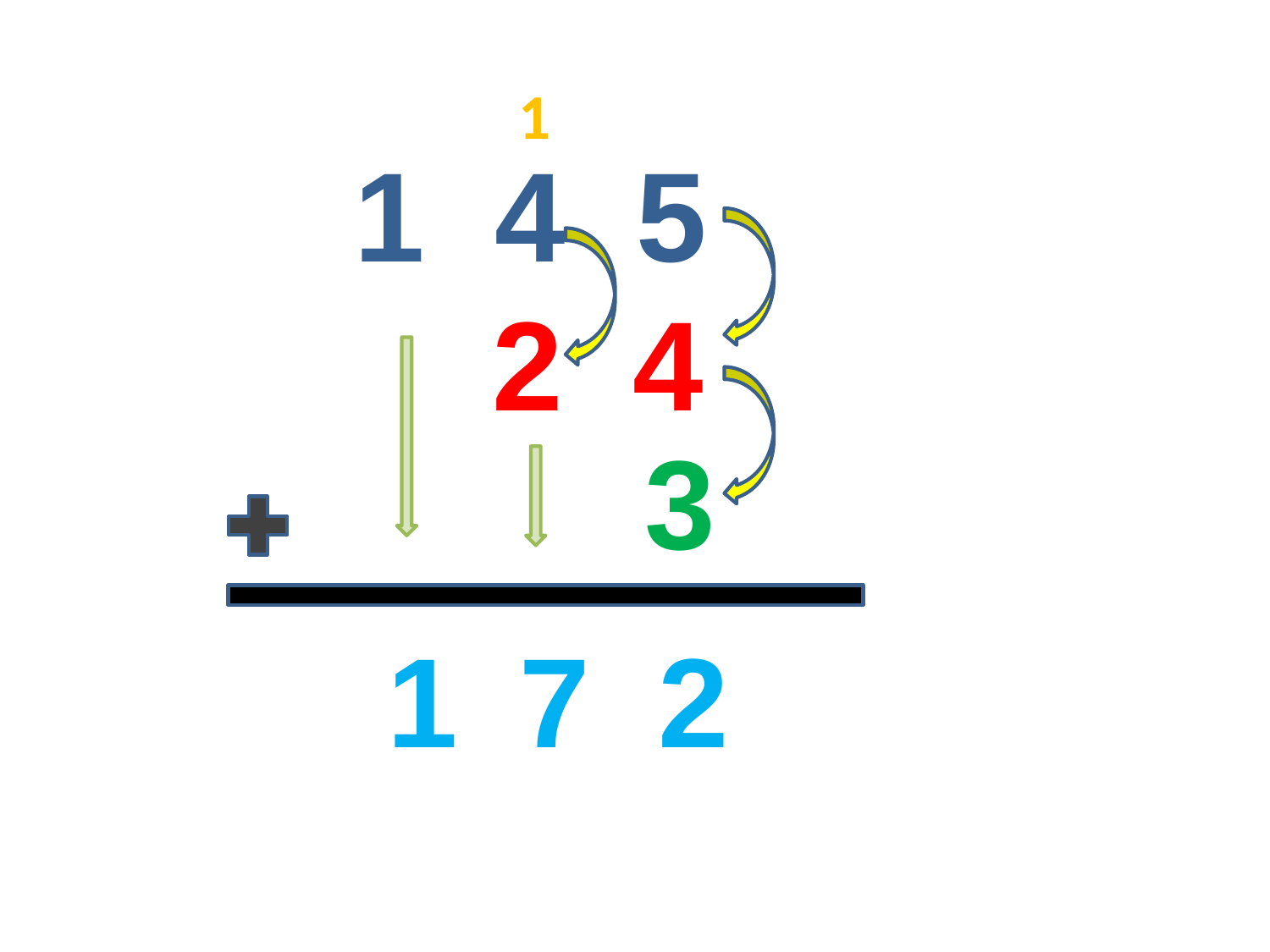

1
1  4  5

 2  4

3

1
7
2